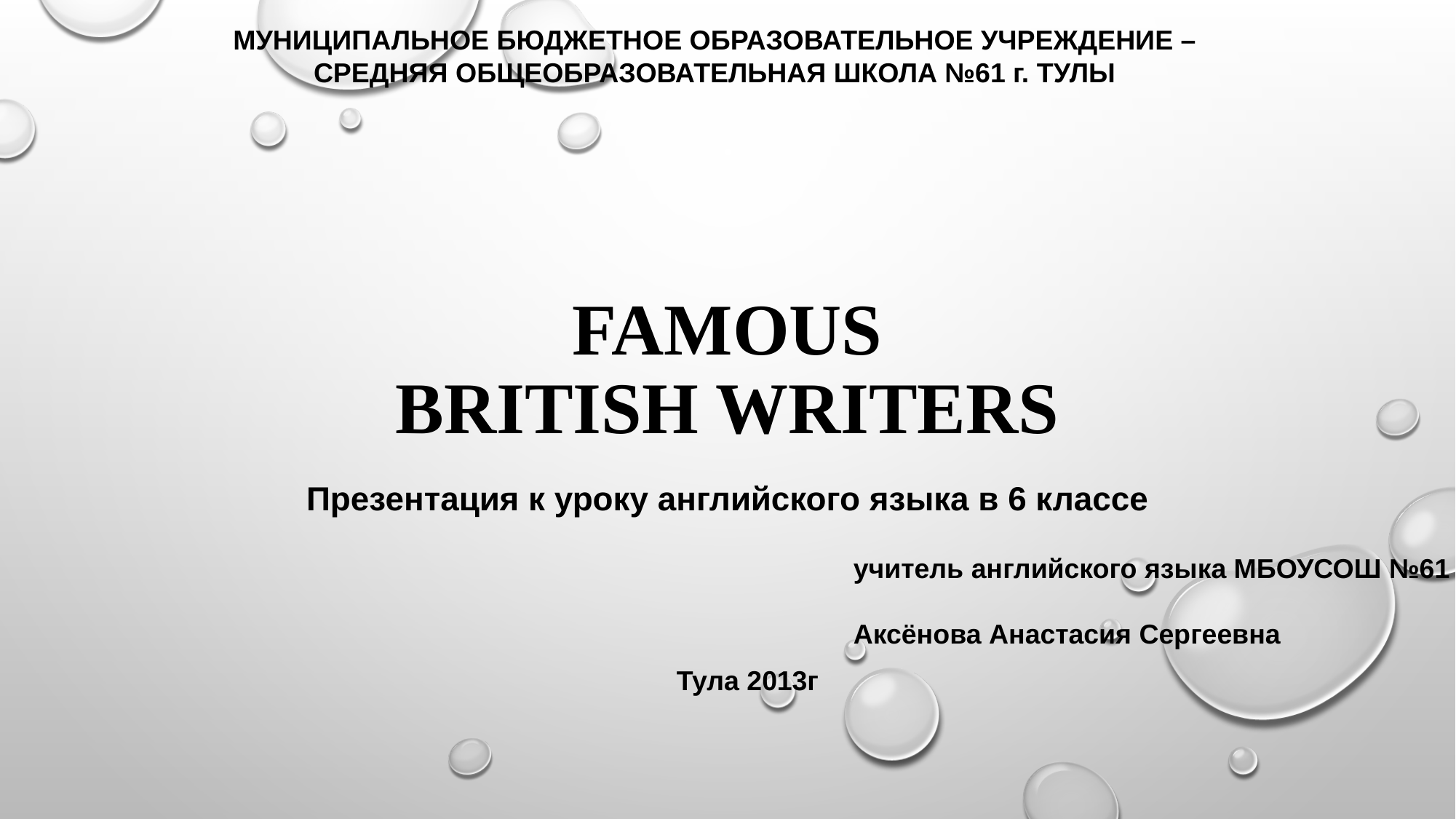

МУНИЦИПАЛЬНОЕ БЮДЖЕТНОЕ ОБРАЗОВАТЕЛЬНОЕ УЧРЕЖДЕНИЕ –
СРЕДНЯЯ ОБЩЕОБРАЗОВАТЕЛЬНАЯ ШКОЛА №61 г. ТУЛЫ
# famous British writers
Презентация к уроку английского языка в 6 классе

учитель английского языка МБОУСОШ №61

Аксёнова Анастасия Сергеевна
Тула 2013г